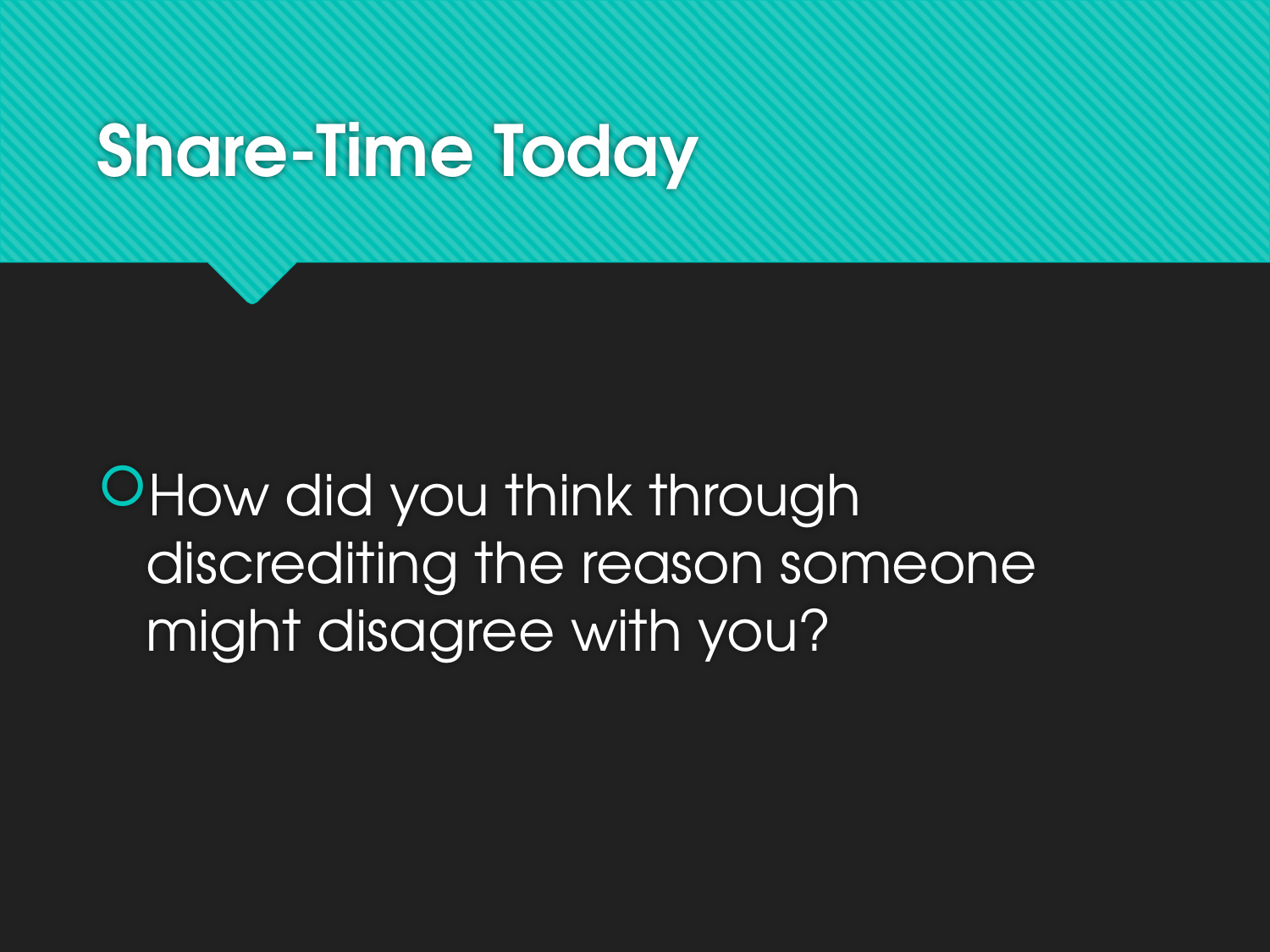

# Share-Time Today
How did you think through discrediting the reason someone might disagree with you?